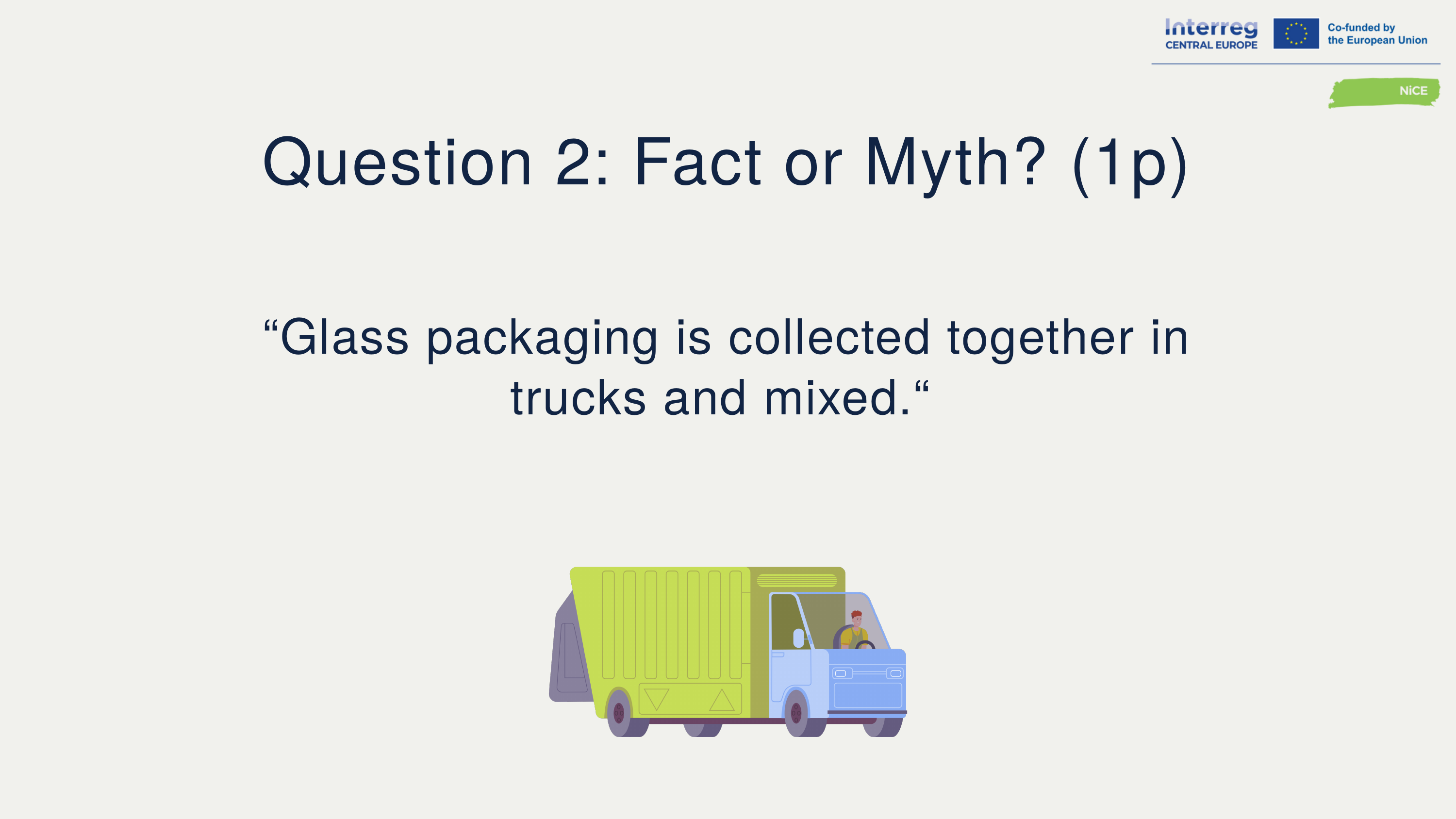

Question 2: Fact or Myth? (1p)
“Glass packaging is collected together in trucks and mixed.“